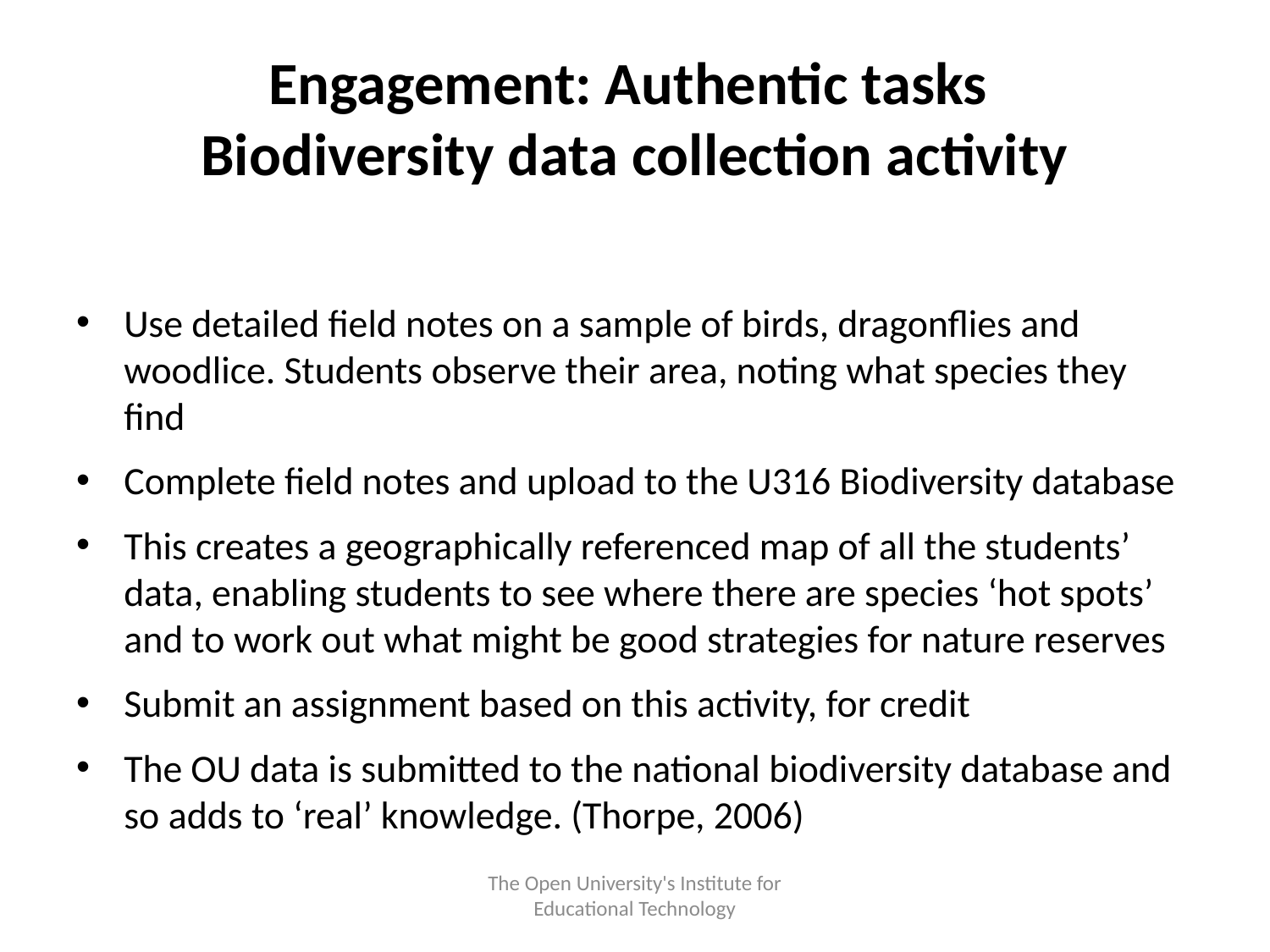

# Engagement: Authentic tasks Biodiversity data collection activity
Use detailed field notes on a sample of birds, dragonflies and woodlice. Students observe their area, noting what species they find
Complete field notes and upload to the U316 Biodiversity database
This creates a geographically referenced map of all the students’ data, enabling students to see where there are species ‘hot spots’ and to work out what might be good strategies for nature reserves
Submit an assignment based on this activity, for credit
The OU data is submitted to the national biodiversity database and so adds to ‘real’ knowledge. (Thorpe, 2006)
The Open University's Institute for Educational Technology